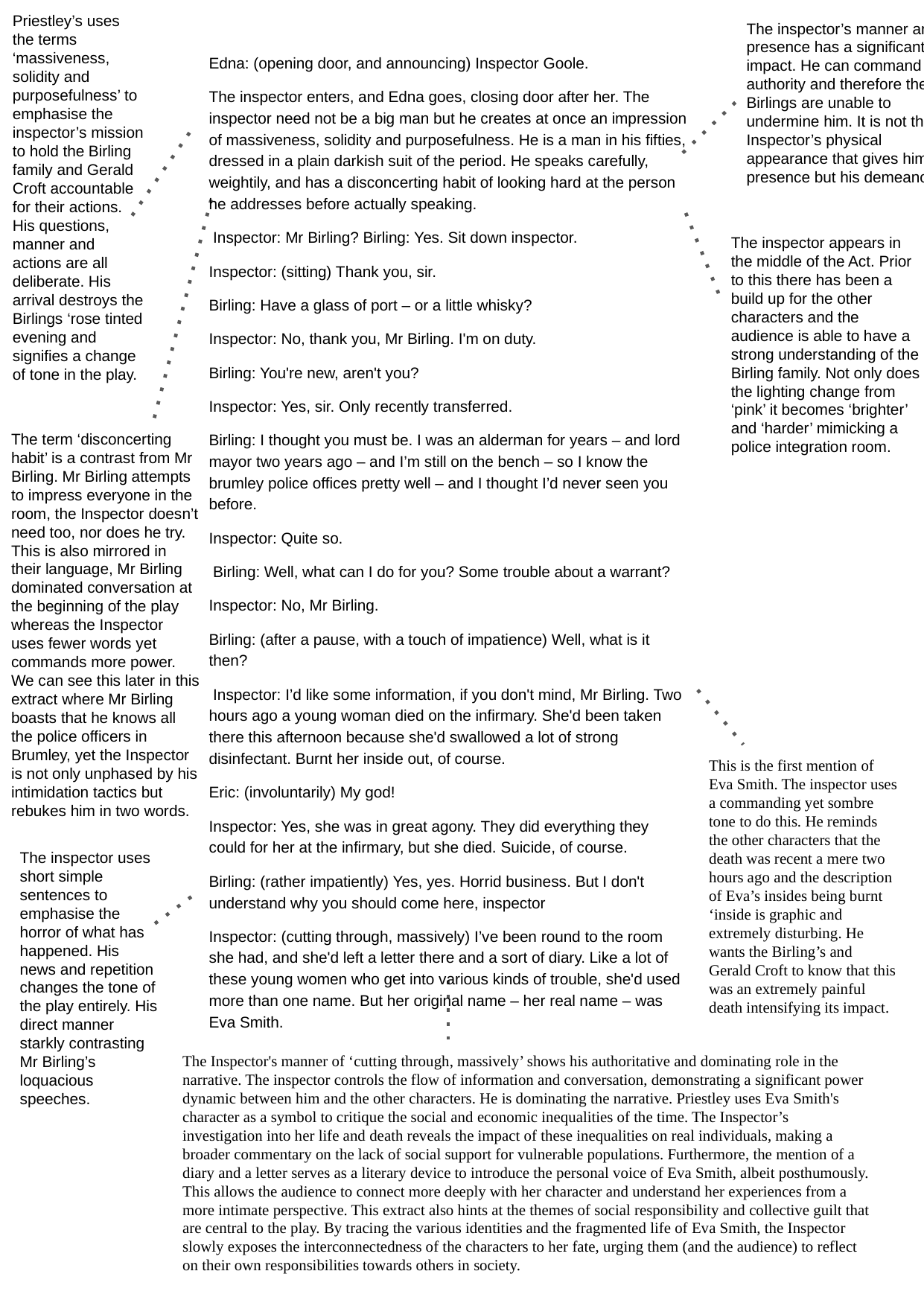

Priestley’s uses the terms ‘massiveness, solidity and purposefulness’ to emphasise the inspector’s mission to hold the Birling family and Gerald Croft accountable for their actions. His questions, manner and actions are all deliberate. His arrival destroys the Birlings ‘rose tinted evening and signifies a change of tone in the play.
The inspector’s manner and presence has a significant impact. He can command authority and therefore the Birlings are unable to undermine him. It is not the Inspector’s physical appearance that gives him presence but his demeanour.
Edna: (opening door, and announcing) Inspector Goole.
The inspector enters, and Edna goes, closing door after her. The inspector need not be a big man but he creates at once an impression of massiveness, solidity and purposefulness. He is a man in his fifties, dressed in a plain darkish suit of the period. He speaks carefully, weightily, and has a disconcerting habit of looking hard at the person he addresses before actually speaking.
 Inspector: Mr Birling? Birling: Yes. Sit down inspector.
Inspector: (sitting) Thank you, sir.
Birling: Have a glass of port – or a little whisky?
Inspector: No, thank you, Mr Birling. I'm on duty.
Birling: You're new, aren't you?
Inspector: Yes, sir. Only recently transferred.
Birling: I thought you must be. I was an alderman for years – and lord mayor two years ago – and I’m still on the bench – so I know the brumley police offices pretty well – and I thought I’d never seen you before.
Inspector: Quite so.
 Birling: Well, what can I do for you? Some trouble about a warrant?
Inspector: No, Mr Birling.
Birling: (after a pause, with a touch of impatience) Well, what is it then?
 Inspector: I’d like some information, if you don't mind, Mr Birling. Two hours ago a young woman died on the infirmary. She'd been taken there this afternoon because she'd swallowed a lot of strong disinfectant. Burnt her inside out, of course.
Eric: (involuntarily) My god!
Inspector: Yes, she was in great agony. They did everything they could for her at the infirmary, but she died. Suicide, of course.
Birling: (rather impatiently) Yes, yes. Horrid business. But I don't understand why you should come here, inspector
Inspector: (cutting through, massively) I’ve been round to the room she had, and she'd left a letter there and a sort of diary. Like a lot of these young women who get into various kinds of trouble, she'd used more than one name. But her original name – her real name – was Eva Smith.

The inspector appears in the middle of the Act. Prior to this there has been a build up for the other characters and the audience is able to have a strong understanding of the Birling family. Not only does the lighting change from ‘pink’ it becomes ‘brighter’ and ‘harder’ mimicking a police integration room.
The term ‘disconcerting habit’ is a contrast from Mr Birling. Mr Birling attempts to impress everyone in the room, the Inspector doesn’t need too, nor does he try. This is also mirrored in their language, Mr Birling dominated conversation at the beginning of the play whereas the Inspector uses fewer words yet commands more power. We can see this later in this extract where Mr Birling boasts that he knows all the police officers in Brumley, yet the Inspector is not only unphased by his intimidation tactics but rebukes him in two words.
This is the first mention of Eva Smith. The inspector uses a commanding yet sombre tone to do this. He reminds the other characters that the death was recent a mere two hours ago and the description of Eva’s insides being burnt ‘inside is graphic and extremely disturbing. He wants the Birling’s and Gerald Croft to know that this was an extremely painful death intensifying its impact.
The inspector uses short simple sentences to emphasise the horror of what has happened. His news and repetition changes the tone of the play entirely. His direct manner starkly contrasting Mr Birling’s loquacious  speeches.
The Inspector's manner of ‘cutting through, massively’ shows his authoritative and dominating role in the narrative. The inspector controls the flow of information and conversation, demonstrating a significant power dynamic between him and the other characters. He is dominating the narrative. Priestley uses Eva Smith's character as a symbol to critique the social and economic inequalities of the time. The Inspector’s investigation into her life and death reveals the impact of these inequalities on real individuals, making a broader commentary on the lack of social support for vulnerable populations. Furthermore, the mention of a diary and a letter serves as a literary device to introduce the personal voice of Eva Smith, albeit posthumously. This allows the audience to connect more deeply with her character and understand her experiences from a more intimate perspective. This extract also hints at the themes of social responsibility and collective guilt that are central to the play. By tracing the various identities and the fragmented life of Eva Smith, the Inspector slowly exposes the interconnectedness of the characters to her fate, urging them (and the audience) to reflect on their own responsibilities towards others in society.